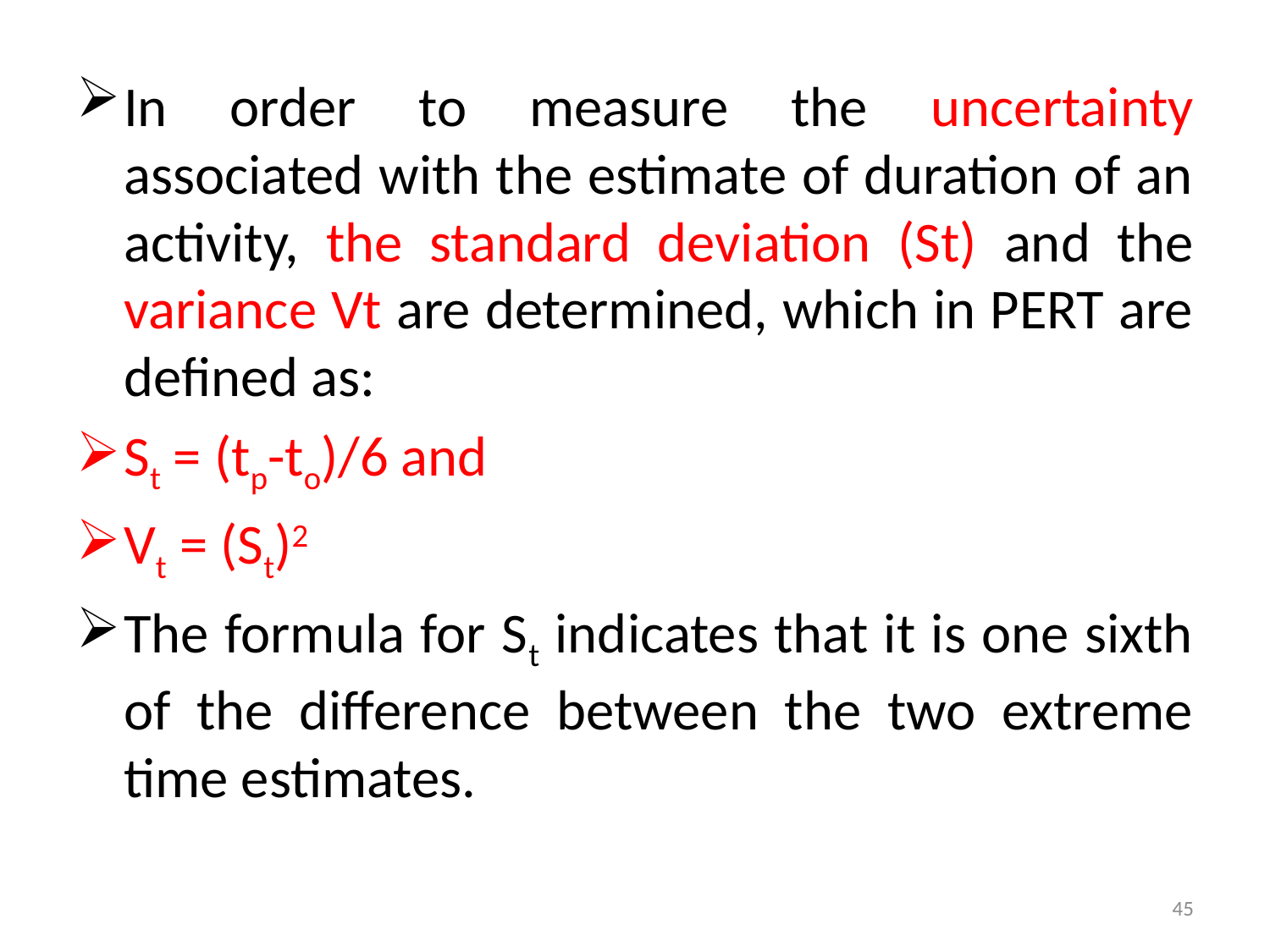

In order to measure the uncertainty associated with the estimate of duration of an activity, the standard deviation (St) and the variance Vt are determined, which in PERT are defined as:
St = (tp-to)/6 and
Vt = (St)2
The formula for St indicates that it is one sixth of the difference between the two extreme time estimates.
45